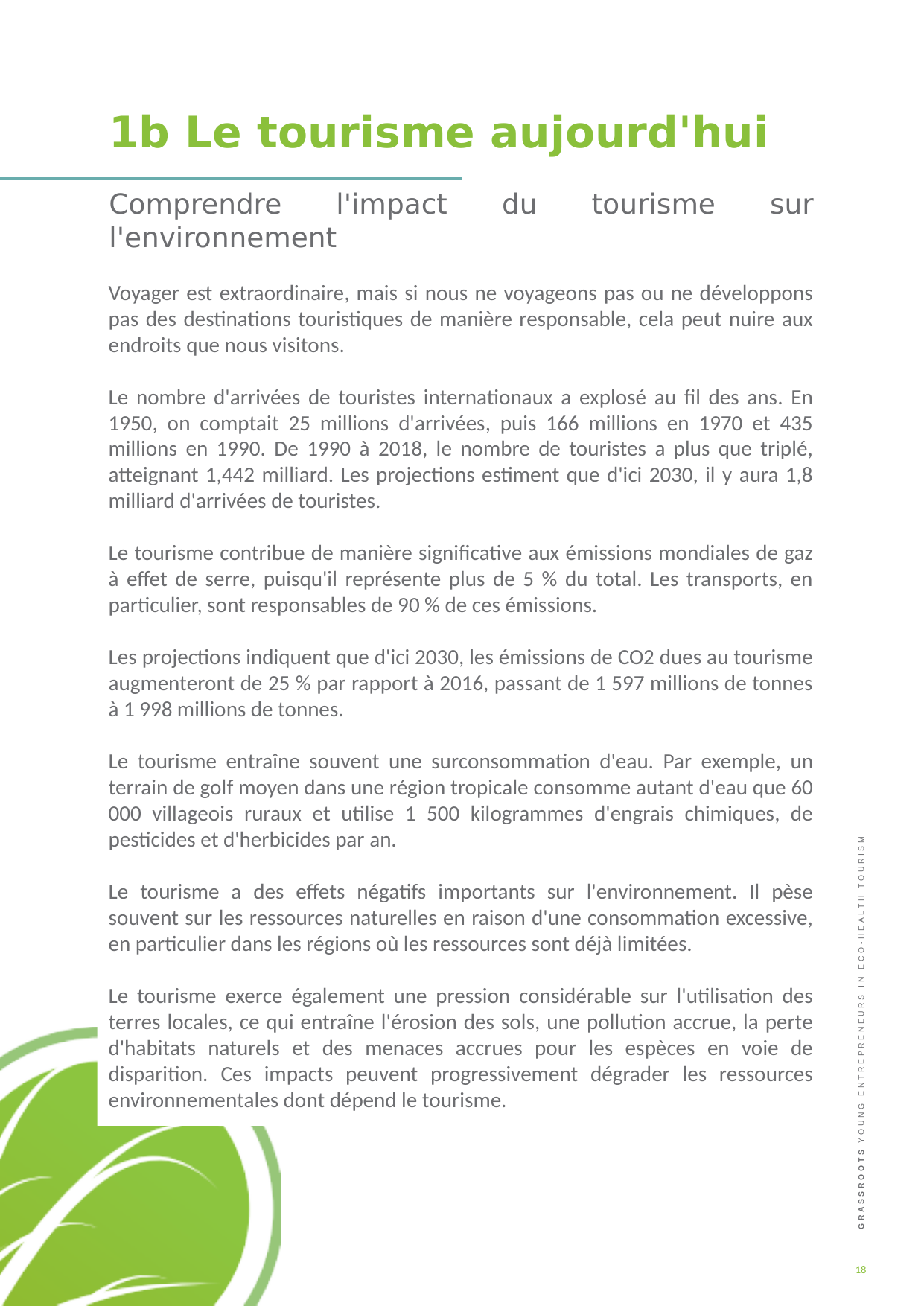

1b Le tourisme aujourd'hui
Comprendre l'impact du tourisme sur l'environnement

Voyager est extraordinaire, mais si nous ne voyageons pas ou ne développons pas des destinations touristiques de manière responsable, cela peut nuire aux endroits que nous visitons.

Le nombre d'arrivées de touristes internationaux a explosé au fil des ans. En 1950, on comptait 25 millions d'arrivées, puis 166 millions en 1970 et 435 millions en 1990. De 1990 à 2018, le nombre de touristes a plus que triplé, atteignant 1,442 milliard. Les projections estiment que d'ici 2030, il y aura 1,8 milliard d'arrivées de touristes.

Le tourisme contribue de manière significative aux émissions mondiales de gaz à effet de serre, puisqu'il représente plus de 5 % du total. Les transports, en particulier, sont responsables de 90 % de ces émissions.

Les projections indiquent que d'ici 2030, les émissions de CO2 dues au tourisme augmenteront de 25 % par rapport à 2016, passant de 1 597 millions de tonnes à 1 998 millions de tonnes.

Le tourisme entraîne souvent une surconsommation d'eau. Par exemple, un terrain de golf moyen dans une région tropicale consomme autant d'eau que 60 000 villageois ruraux et utilise 1 500 kilogrammes d'engrais chimiques, de pesticides et d'herbicides par an.

Le tourisme a des effets négatifs importants sur l'environnement. Il pèse souvent sur les ressources naturelles en raison d'une consommation excessive, en particulier dans les régions où les ressources sont déjà limitées.

Le tourisme exerce également une pression considérable sur l'utilisation des terres locales, ce qui entraîne l'érosion des sols, une pollution accrue, la perte d'habitats naturels et des menaces accrues pour les espèces en voie de disparition. Ces impacts peuvent progressivement dégrader les ressources environnementales dont dépend le tourisme.

18